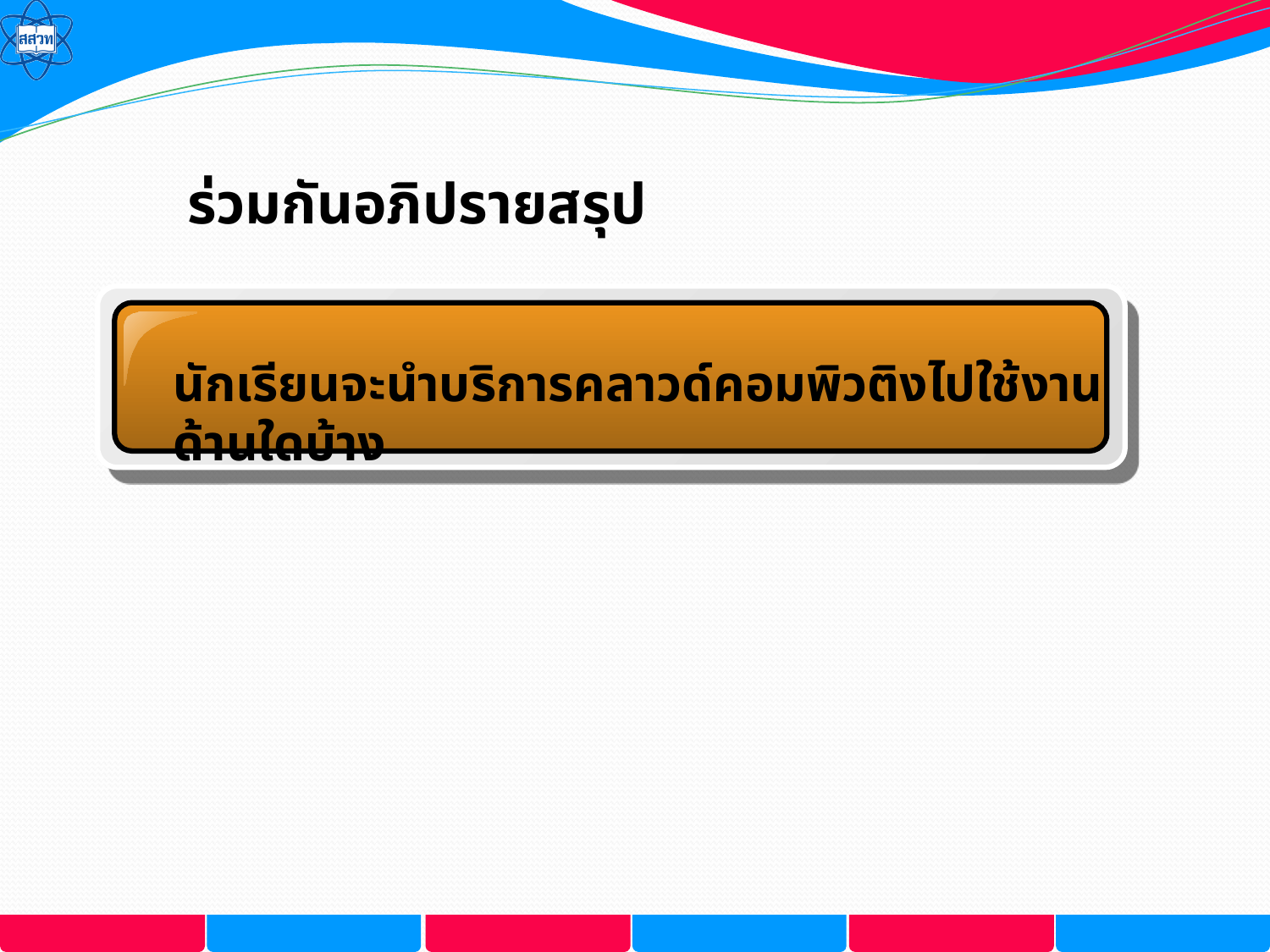

ร่วมกันอภิปรายสรุป

นักเรียนจะนำบริการคลาวด์คอมพิวติงไปใช้งานด้านใดบ้าง